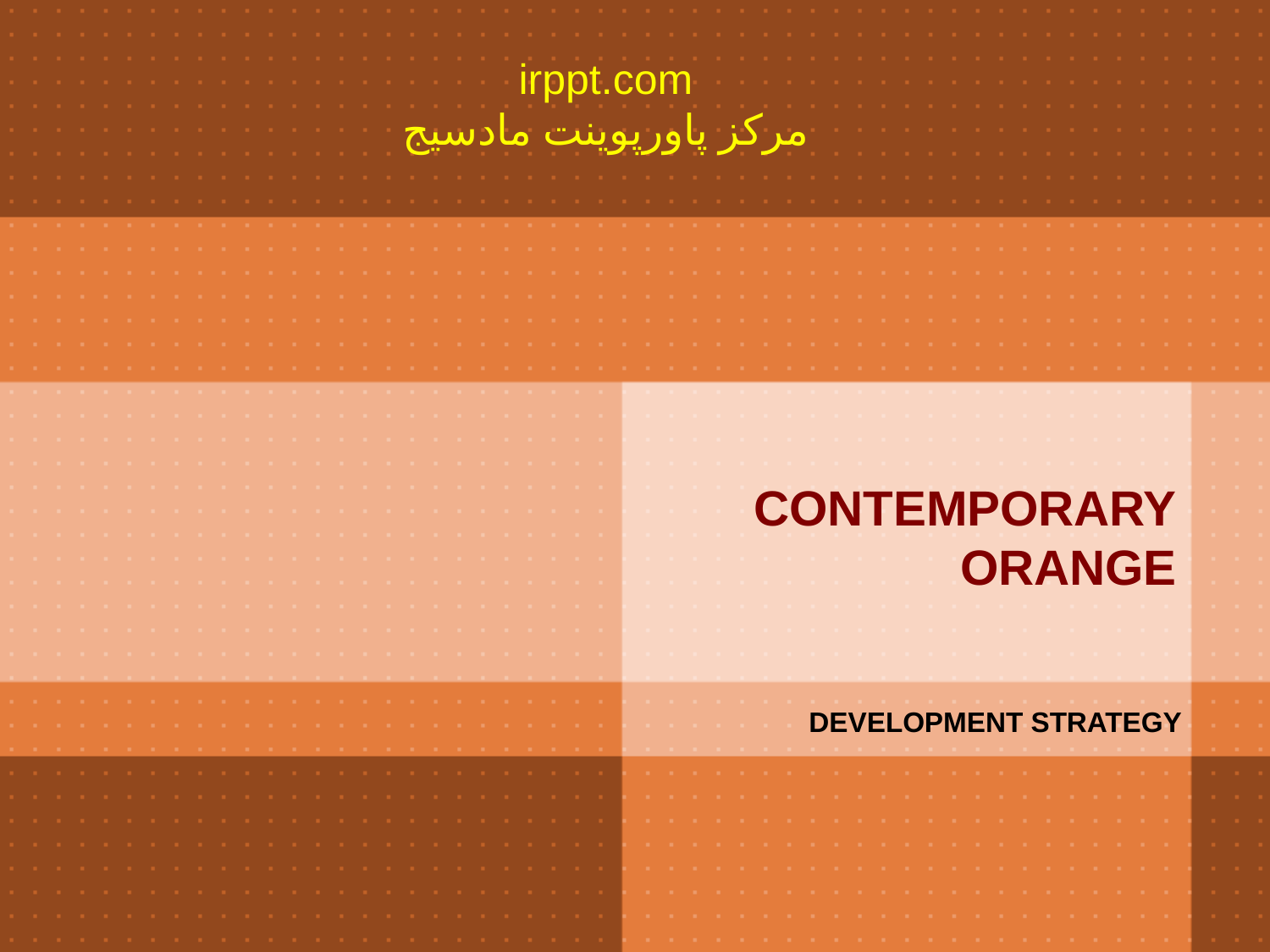

irppt.com
مرکز پاورپوینت مادسیج
# CONTEMPORARY ORANGE
DEVELOPMENT STRATEGY